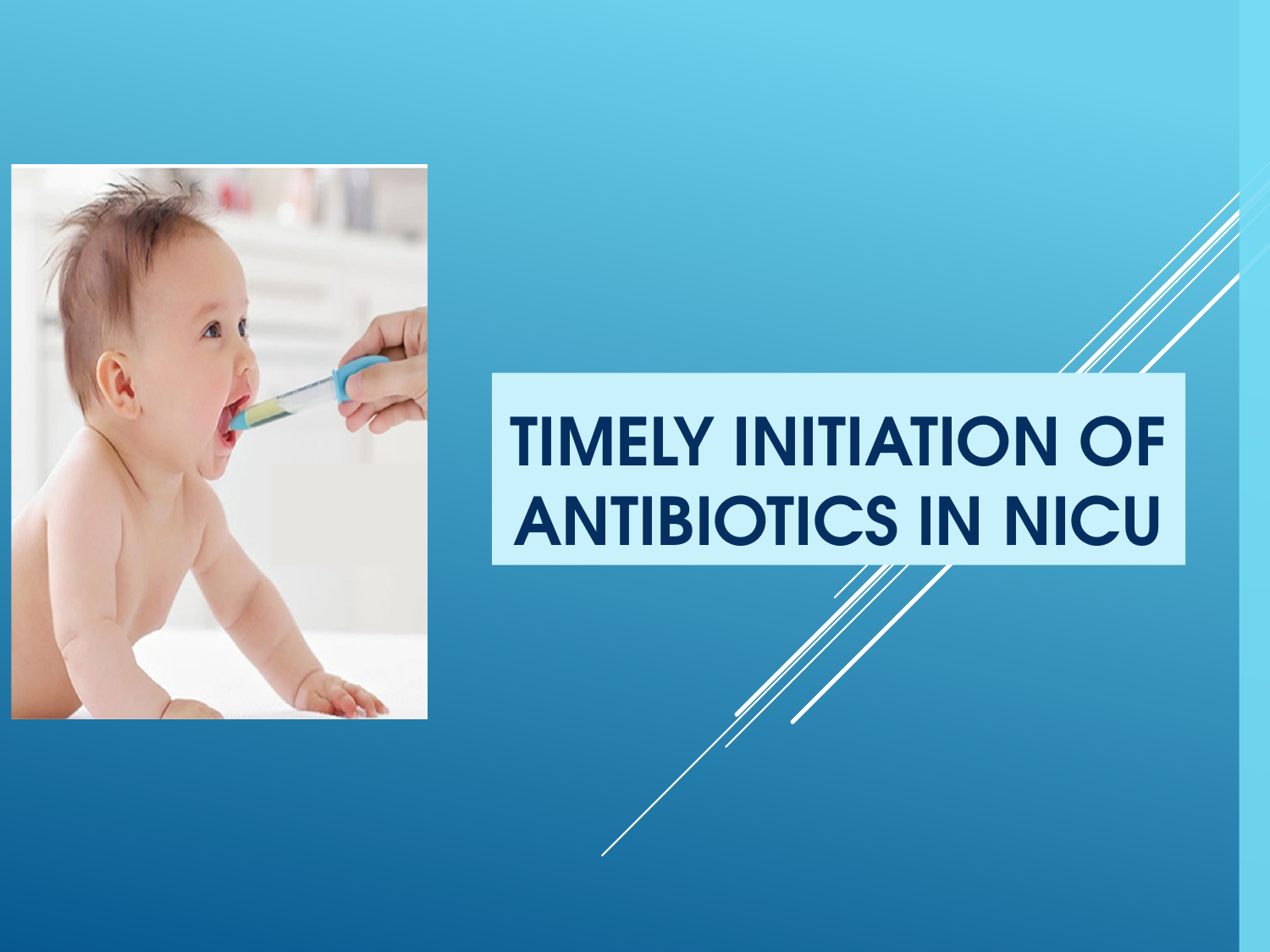

# Timely Initiation of Antibiotics in NICU